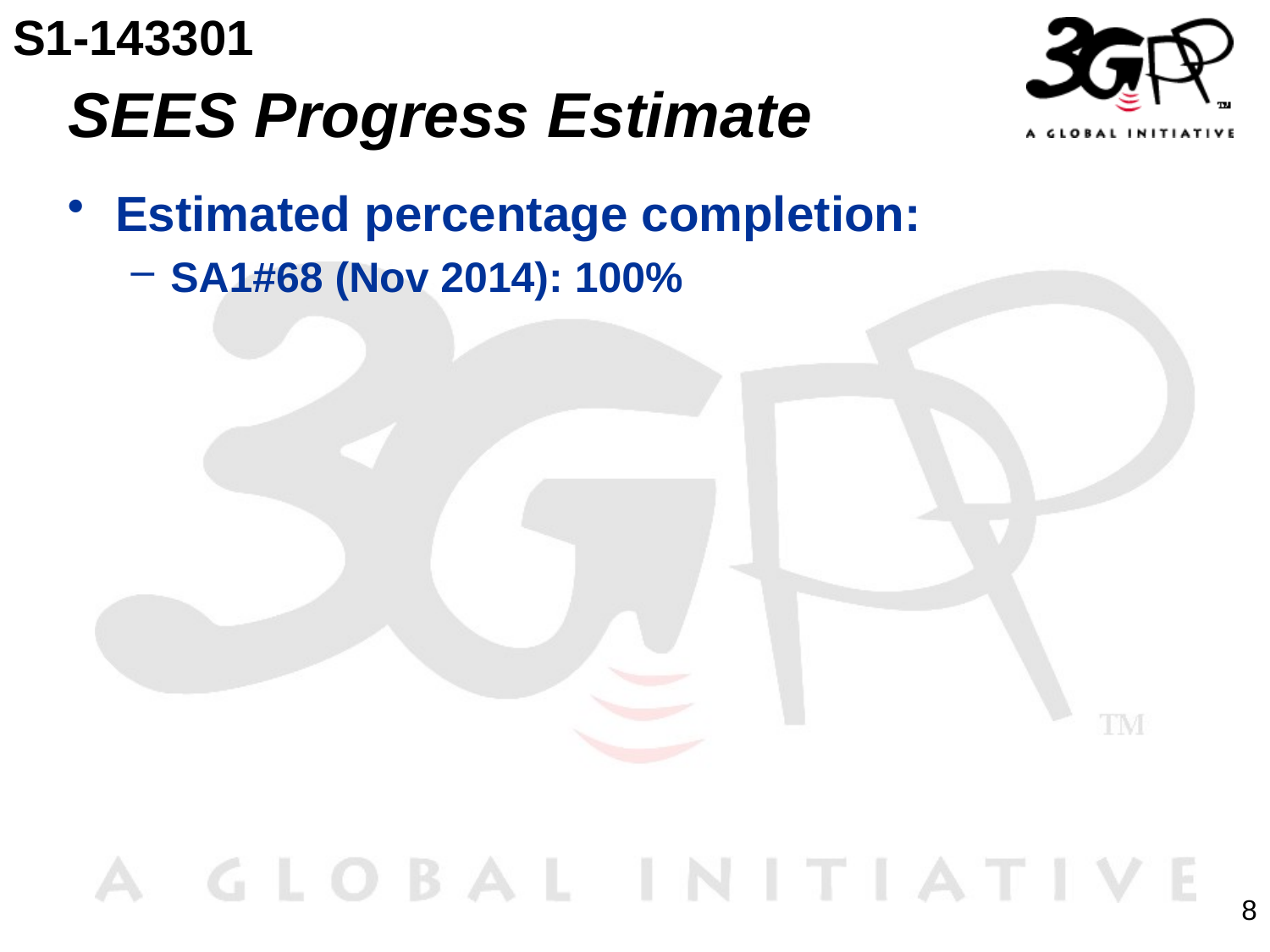

S1-143301
# SEES Progress Estimate
Estimated percentage completion:
SA1#68 (Nov 2014): 100%
8